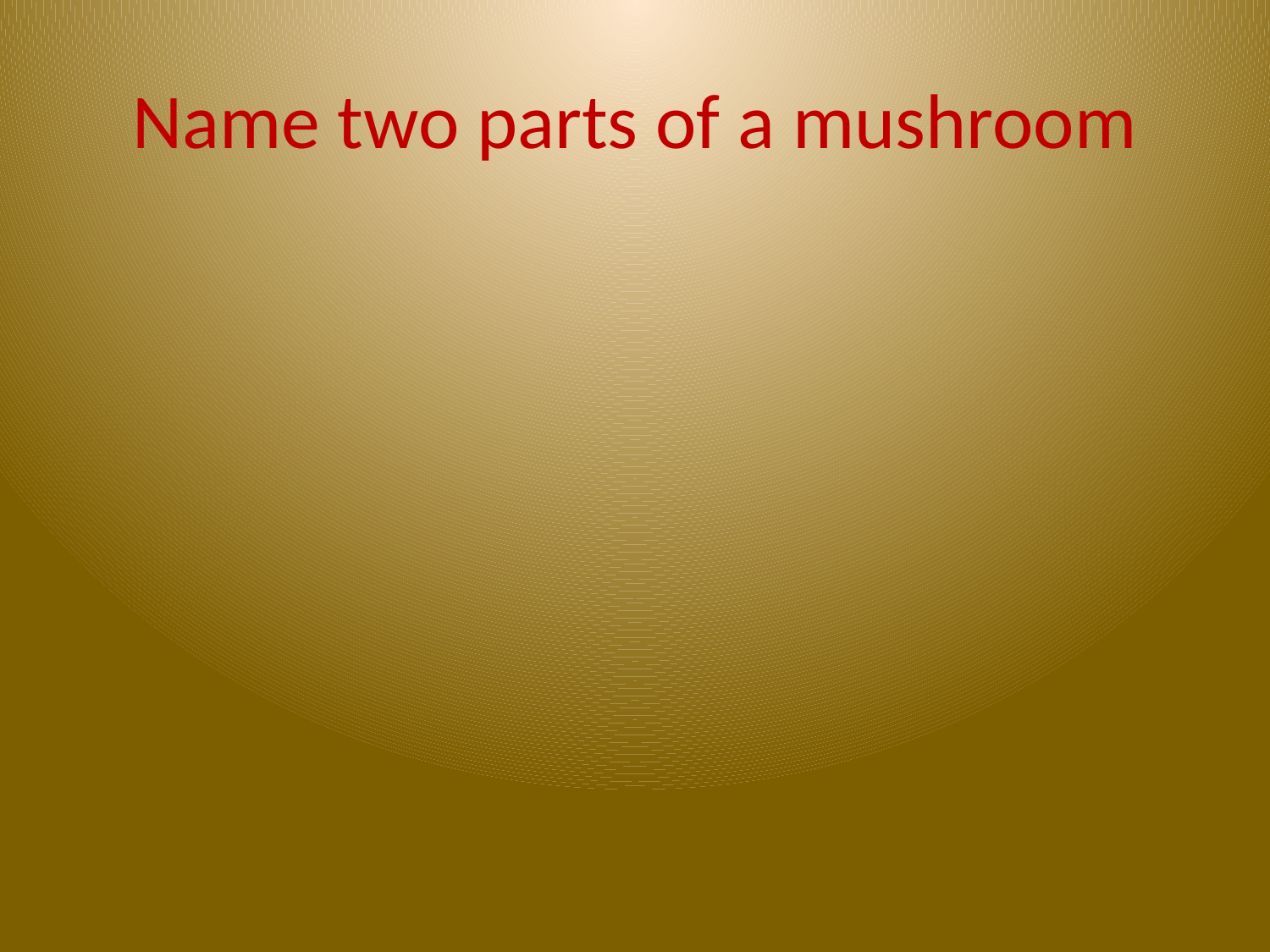

# Name two parts of a mushroom